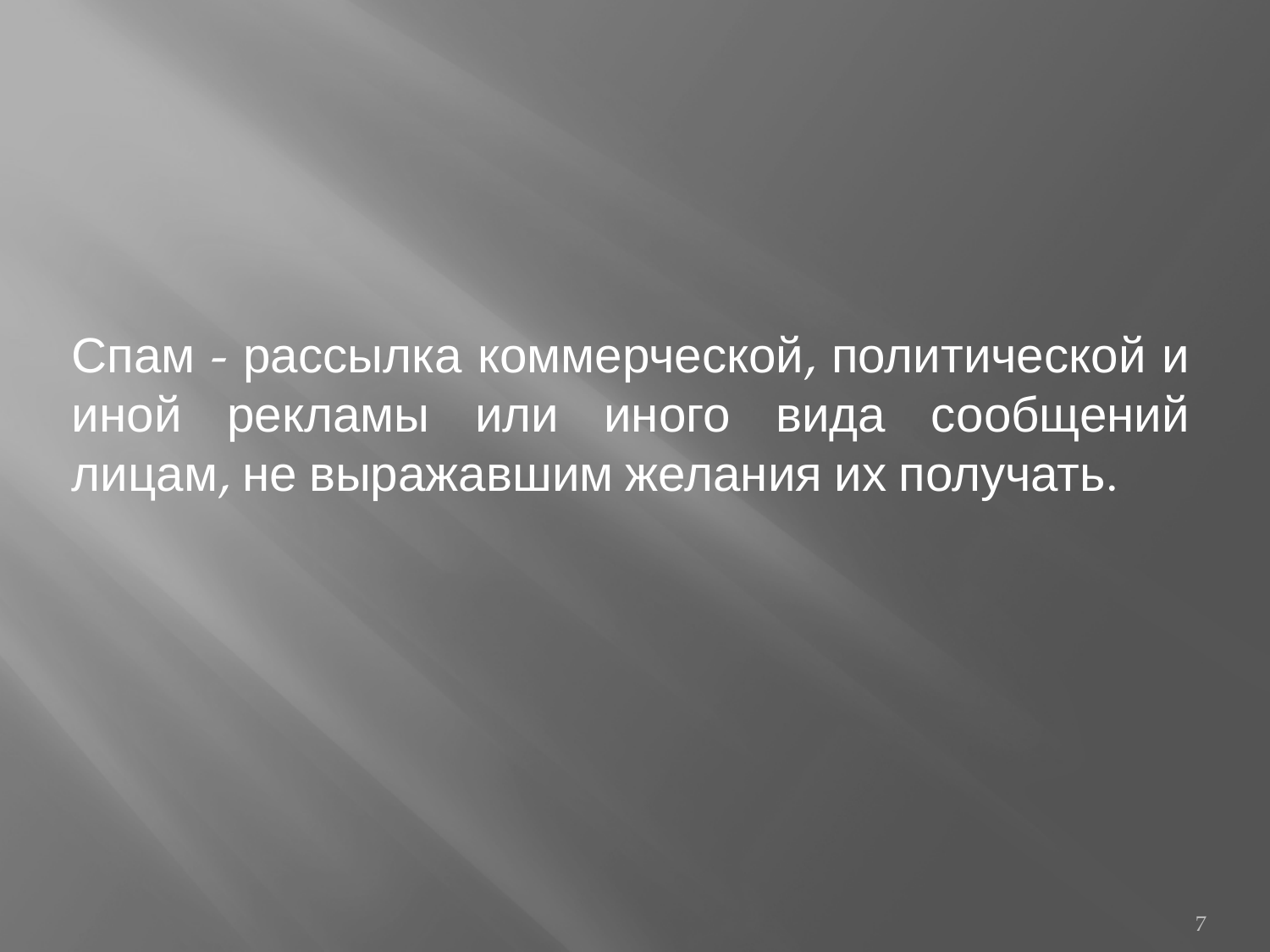

Спам - рассылка коммерческой, политической и иной рекламы или иного вида сообщений лицам, не выражавшим желания их получать.
7